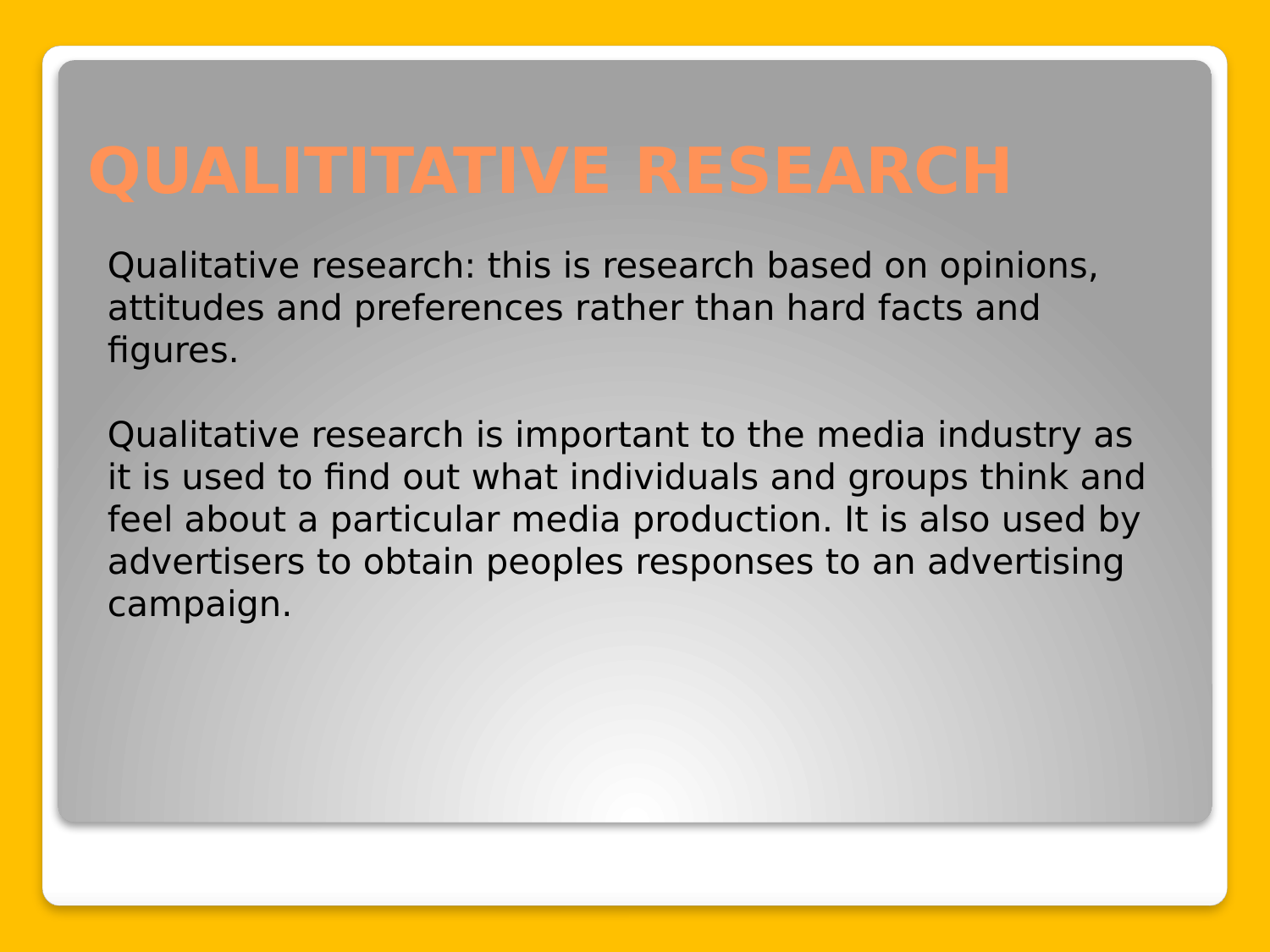

# QUALITITATIVE RESEARCH
Qualitative research: this is research based on opinions, attitudes and preferences rather than hard facts and figures.

Qualitative research is important to the media industry as it is used to find out what individuals and groups think and feel about a particular media production. It is also used by advertisers to obtain peoples responses to an advertising campaign.